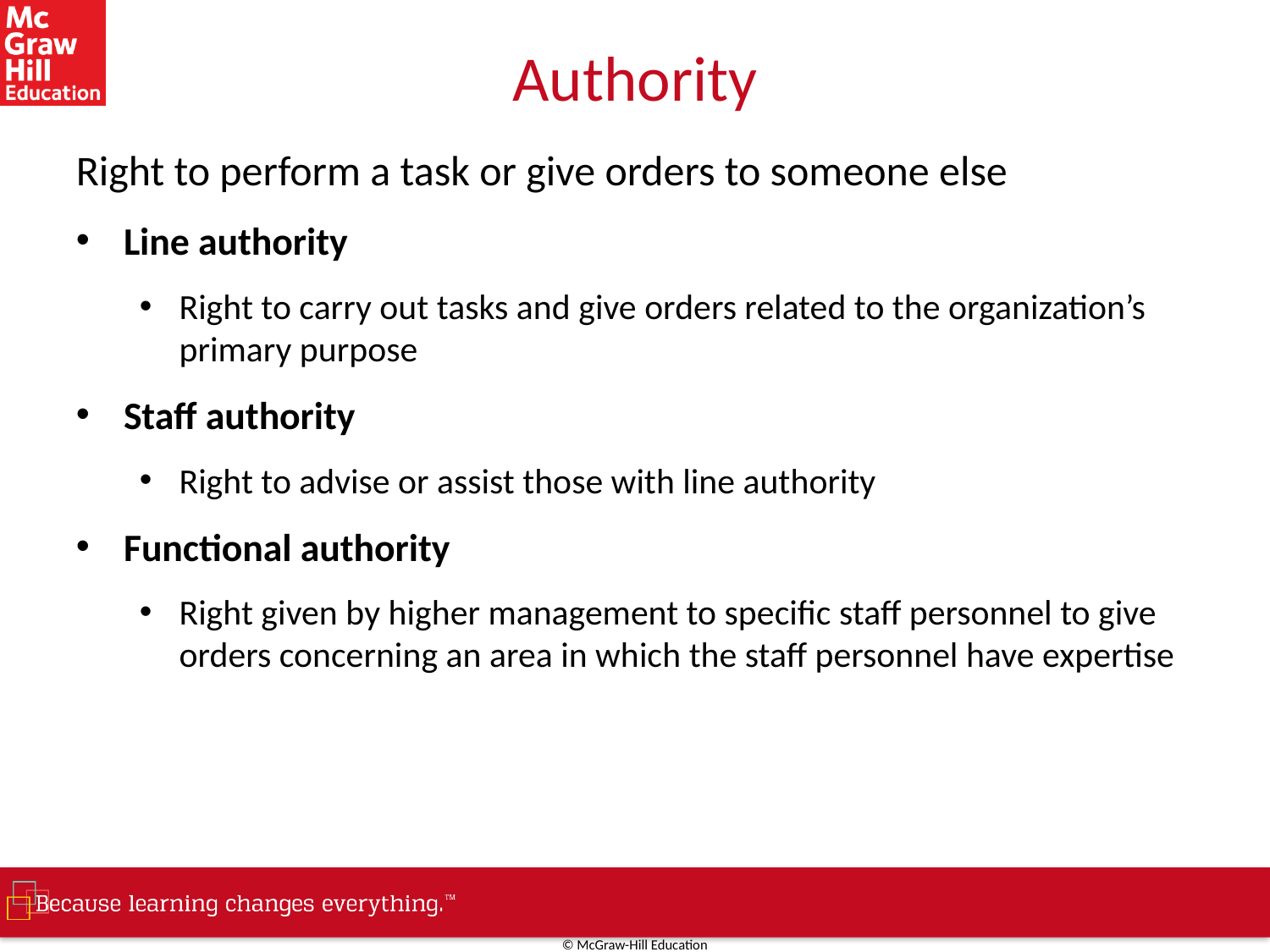

# Authority
Right to perform a task or give orders to someone else
Line authority
Right to carry out tasks and give orders related to the organization’s primary purpose
Staff authority
Right to advise or assist those with line authority
Functional authority
Right given by higher management to specific staff personnel to give orders concerning an area in which the staff personnel have expertise